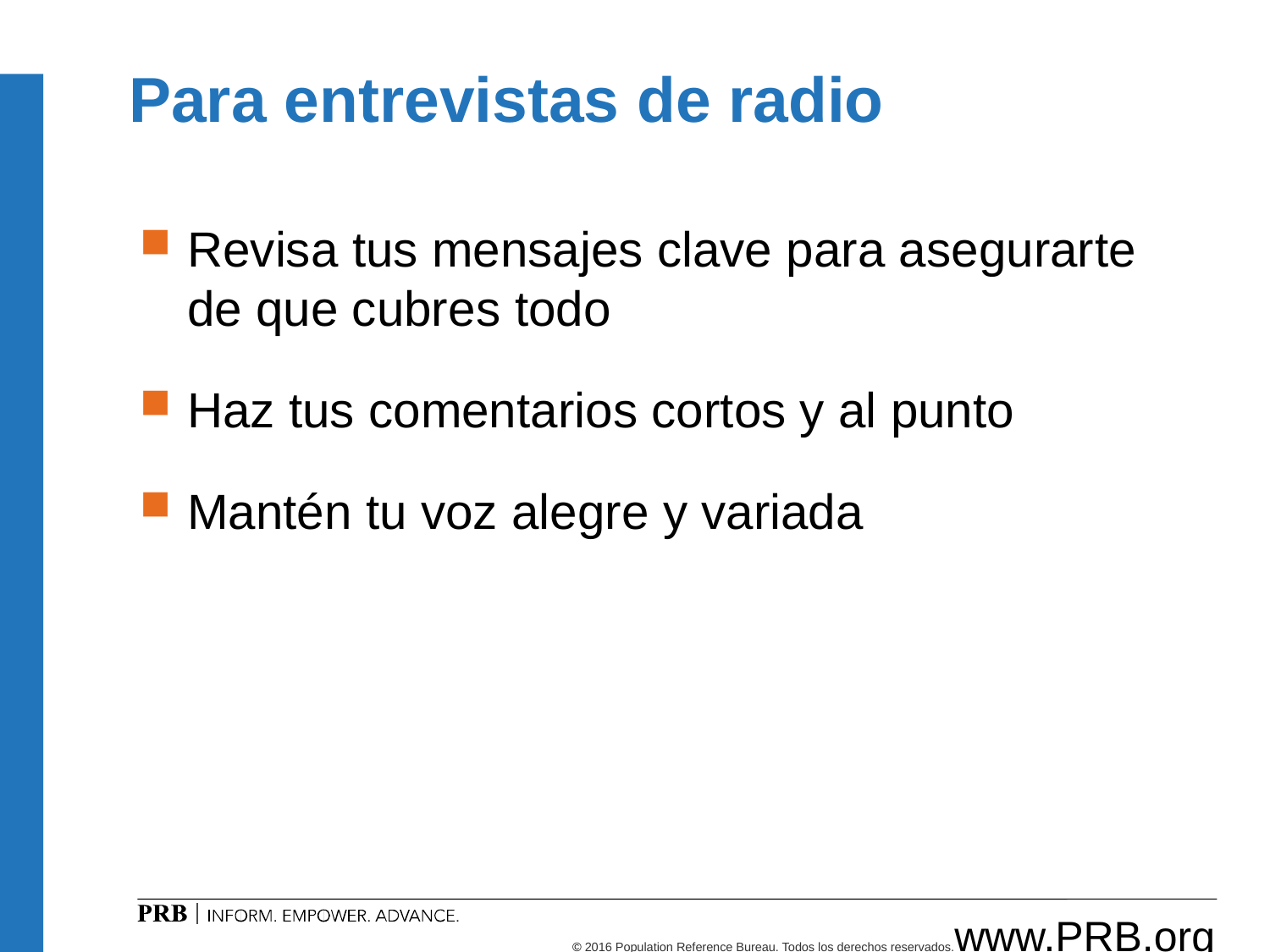

# Para entrevistas de radio
Revisa tus mensajes clave para asegurarte de que cubres todo
Haz tus comentarios cortos y al punto
Mantén tu voz alegre y variada